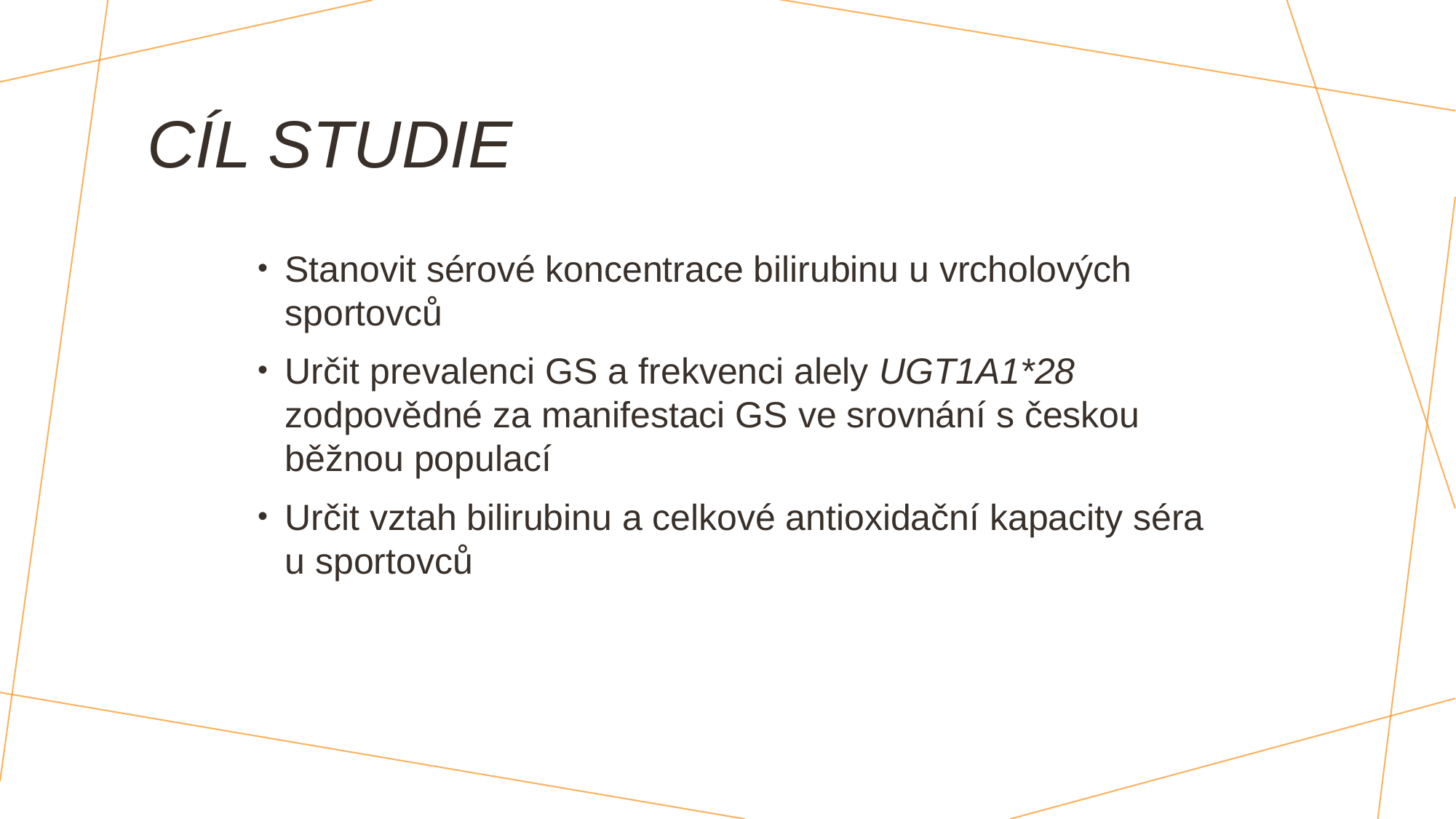

# Cíl studie
Stanovit sérové koncentrace bilirubinu u vrcholových sportovců
Určit prevalenci GS a frekvenci alely UGT1A1*28 zodpovědné za manifestaci GS ve srovnání s českou běžnou populací
Určit vztah bilirubinu a celkové antioxidační kapacity séra u sportovců